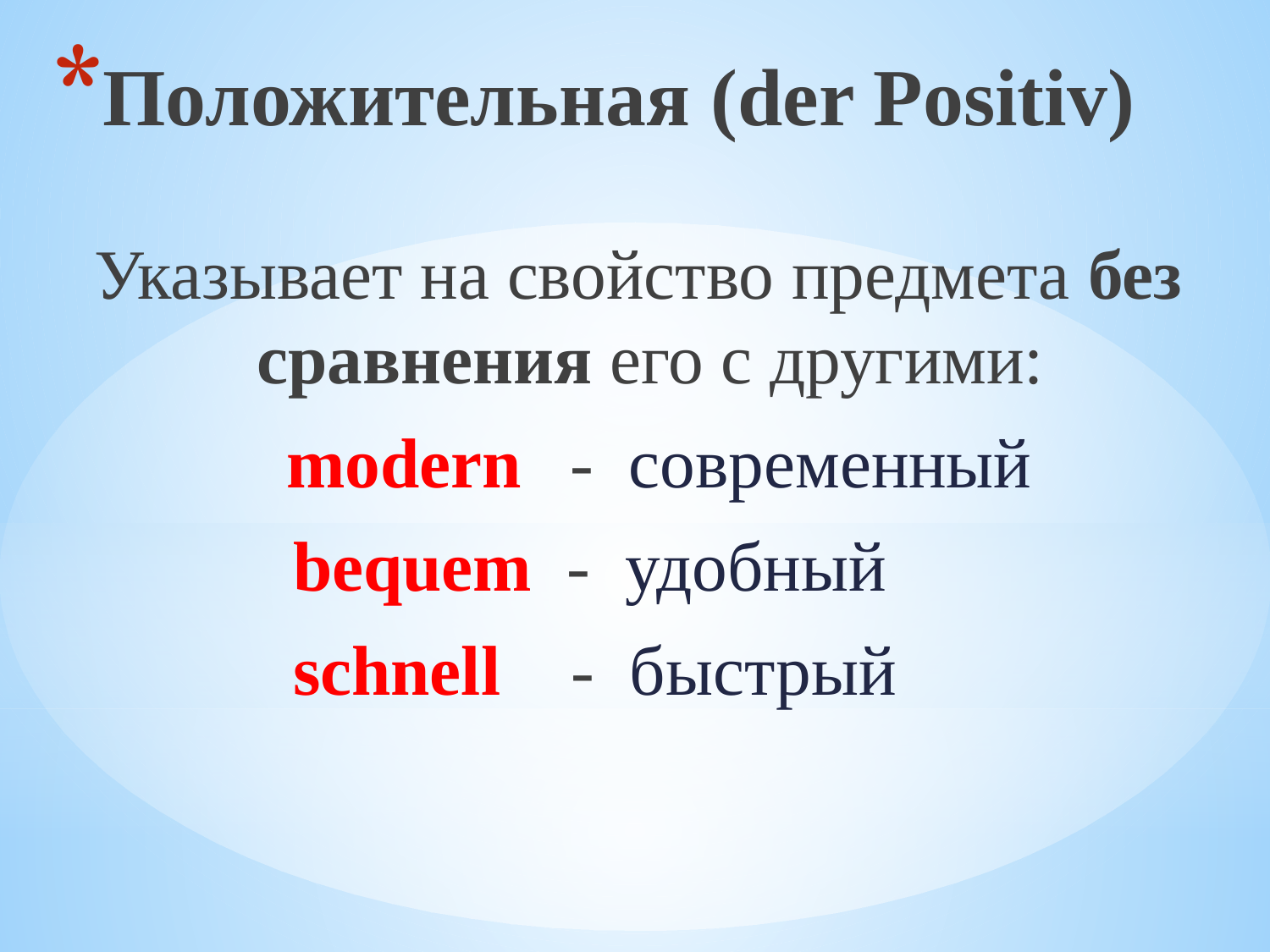

Положительная (der Positiv)
Указывает на свойство предмета без сравнения его с другими:
                     modern     -  современный
            bequem  -  удобный
            schnell    -  быстрый